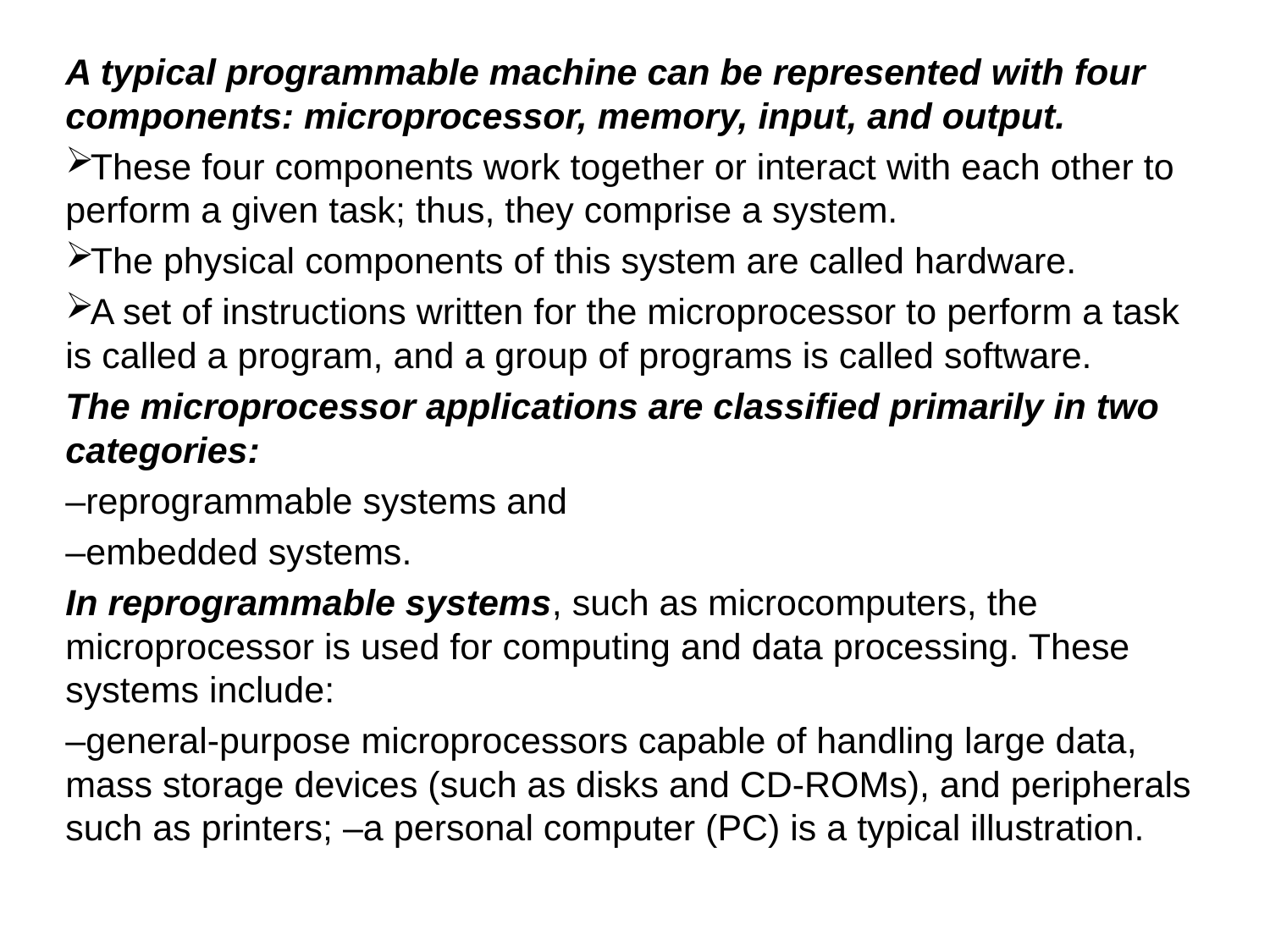

A typical programmable machine can be represented with four components: microprocessor, memory, input, and output.
These four components work together or interact with each other to perform a given task; thus, they comprise a system.
The physical components of this system are called hardware.
A set of instructions written for the microprocessor to perform a task is called a program, and a group of programs is called software.
The microprocessor applications are classified primarily in two categories:
–reprogrammable systems and
–embedded systems.
In reprogrammable systems, such as microcomputers, the microprocessor is used for computing and data processing. These systems include:
–general-purpose microprocessors capable of handling large data, mass storage devices (such as disks and CD-ROMs), and peripherals such as printers; –a personal computer (PC) is a typical illustration.